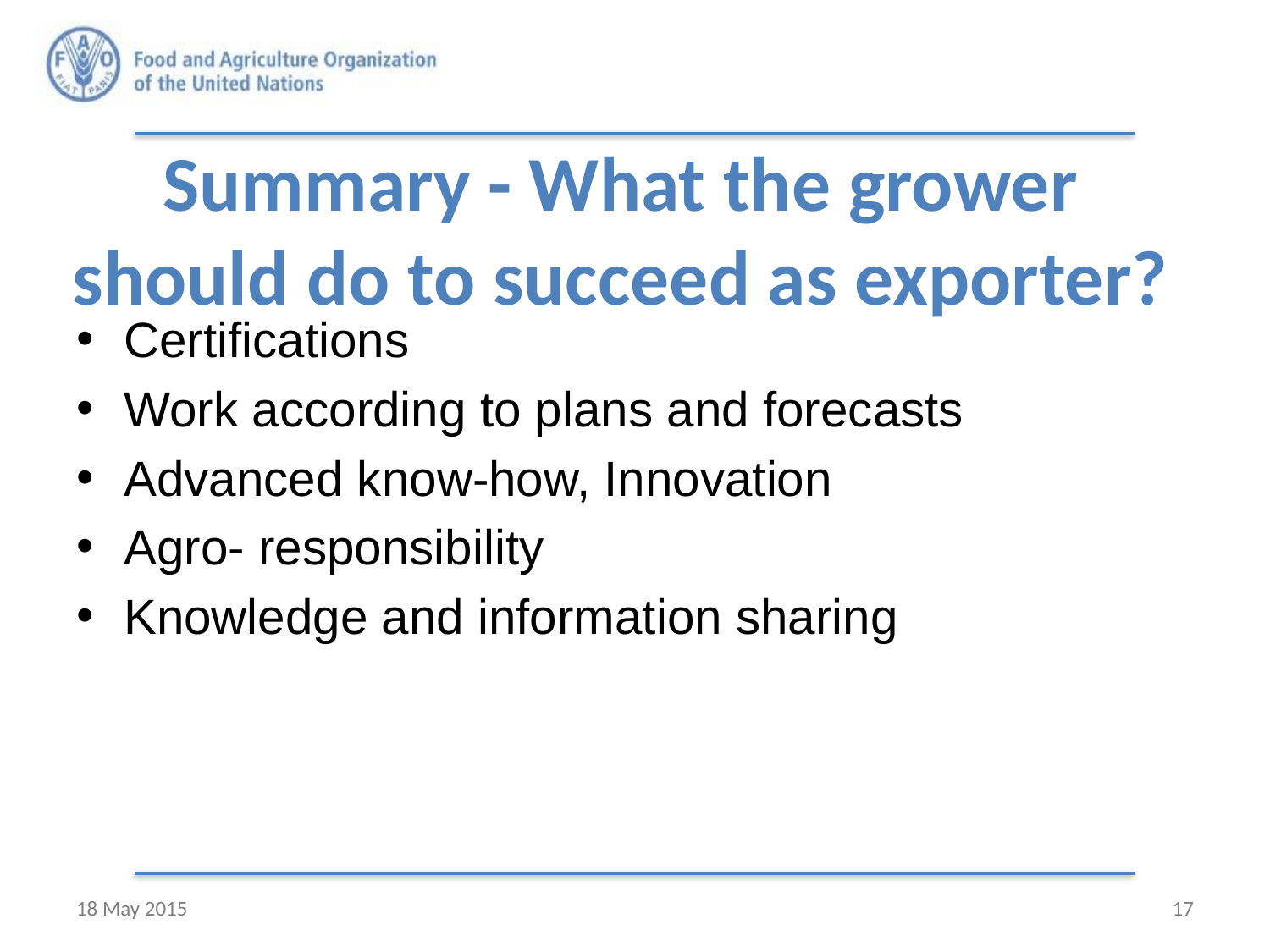

# Summary - What the grower should do to succeed as exporter?
Certifications
Work according to plans and forecasts
Advanced know-how, Innovation
Agro- responsibility
Knowledge and information sharing
18 May 2015

17